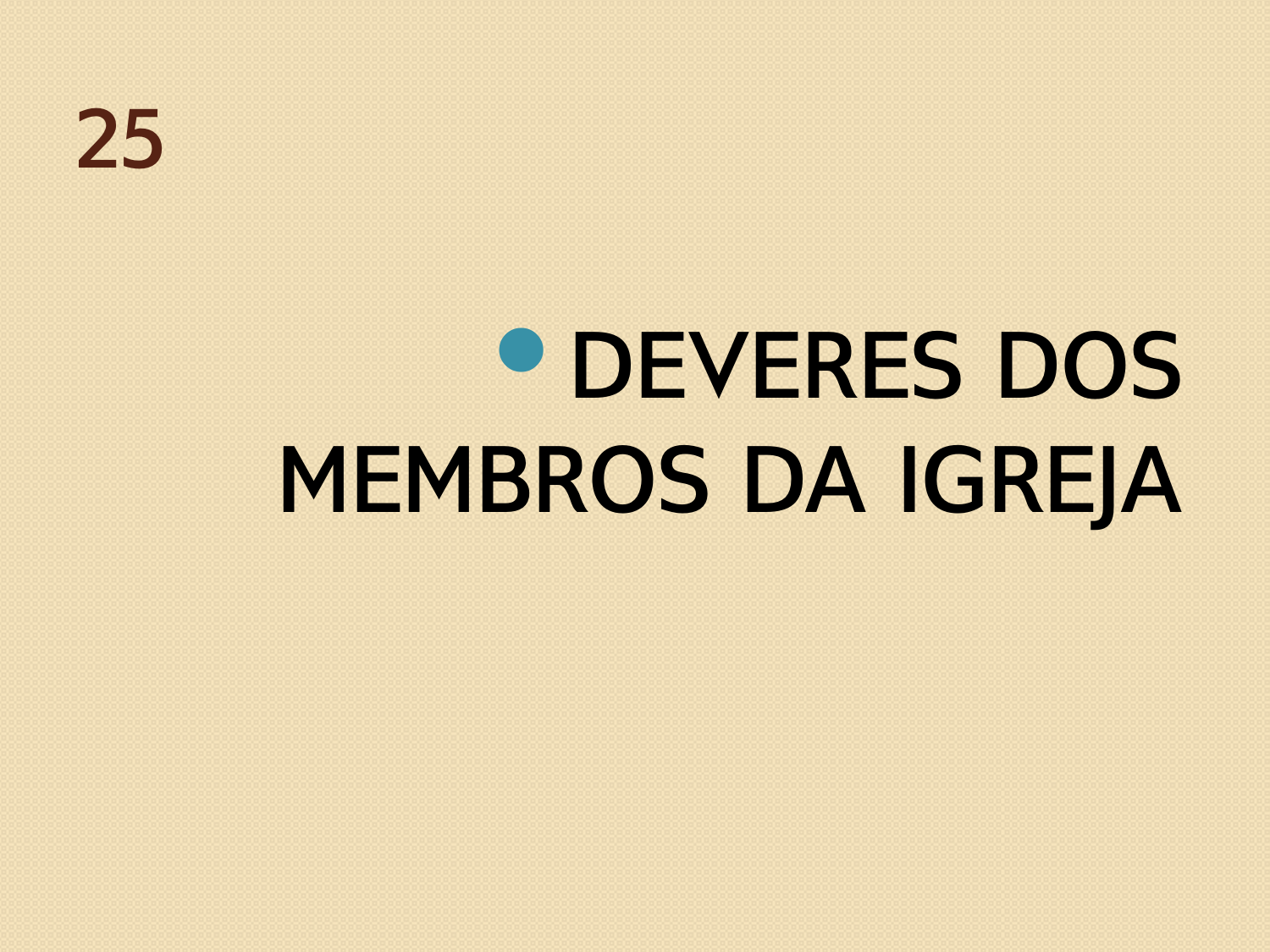

# 25
DEVERES DOS MEMBROS DA IGREJA